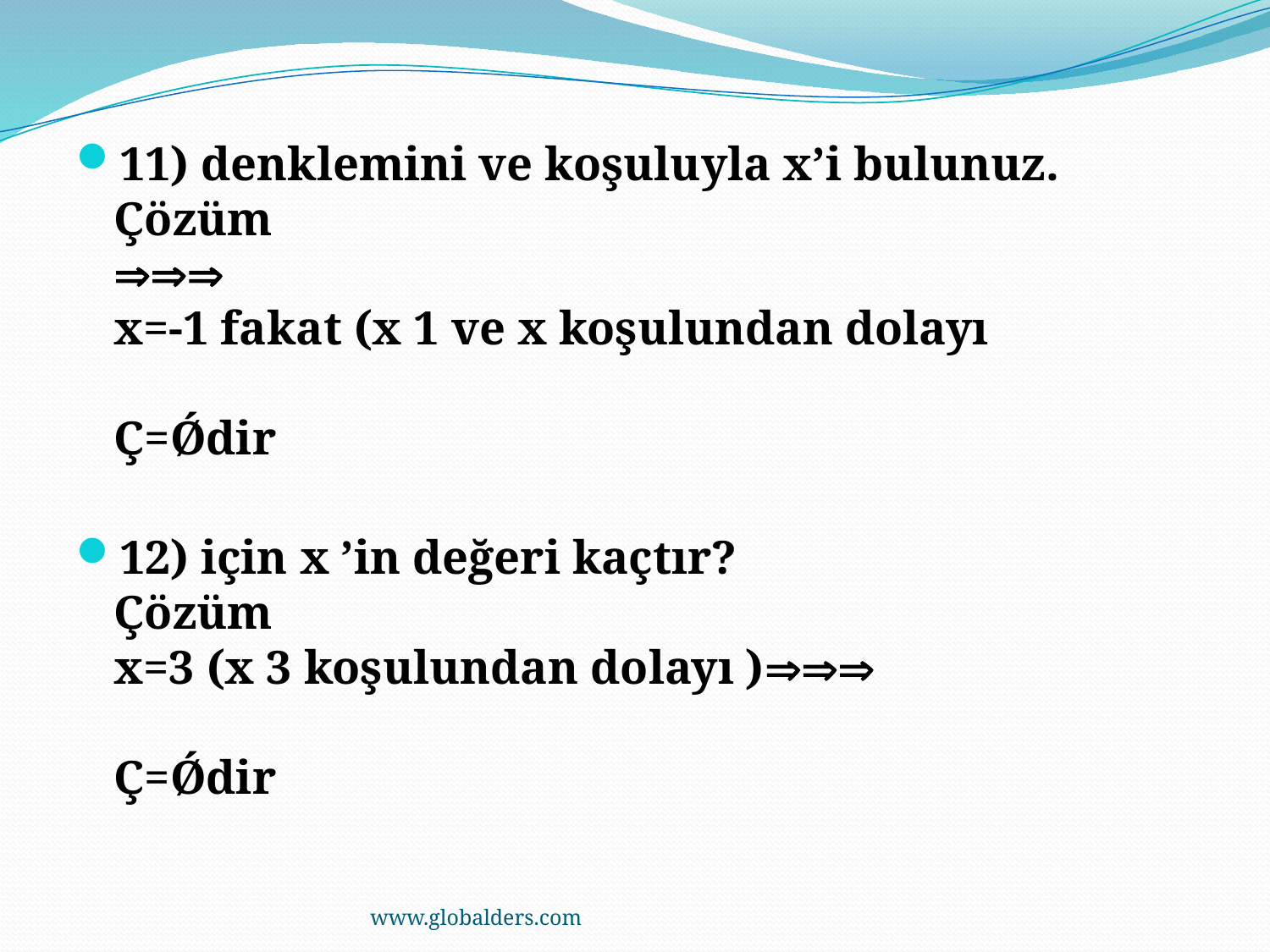

11) denklemini ve koşuluyla x’i bulunuz.
Çözüm
⇒⇒⇒
x=-1 fakat (x 1 ve x koşulundan dolayı
Ç=Ǿdir
12) için x ’in değeri kaçtır?
Çözüm
x=3 (x 3 koşulundan dolayı )⇒⇒⇒
Ç=Ǿdir
www.globalders.com